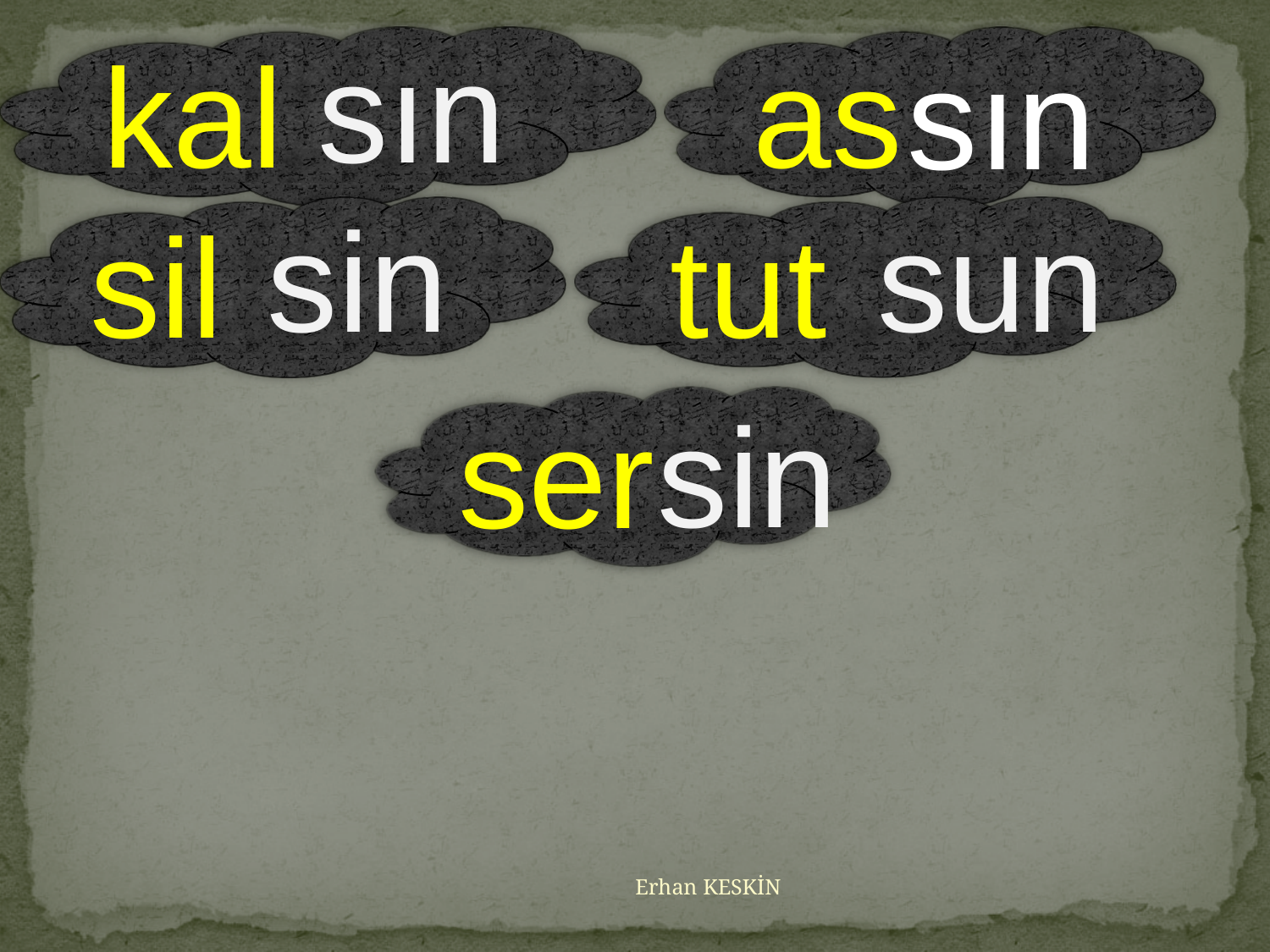

kal
sın
as
sın
sil
sin
tut
sun
ser
sin
Erhan KESKİN